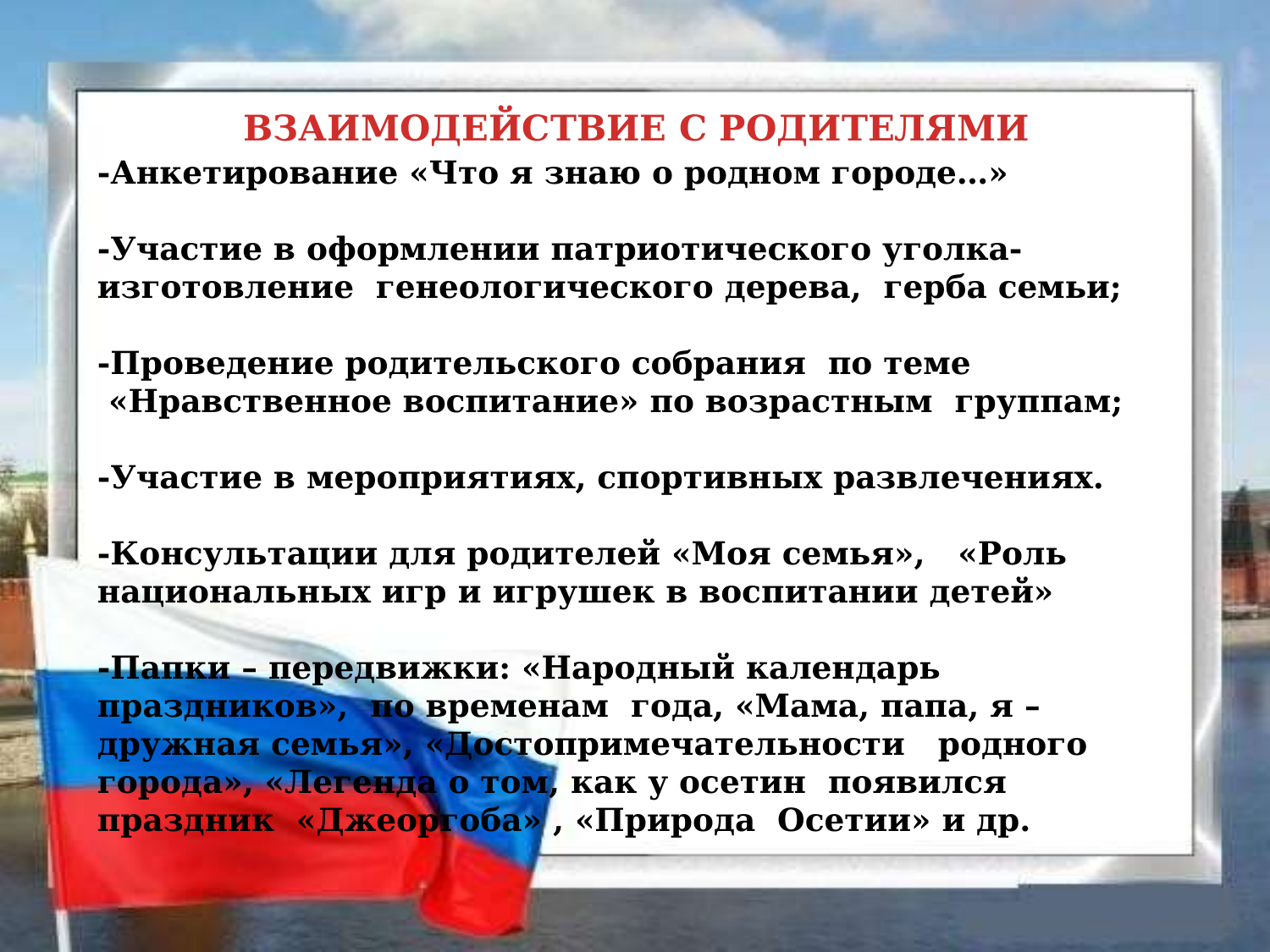

ВЗАИМОДЕЙСТВИЕ С РОДИТЕЛЯМИ
-Анкетирование «Что я знаю о родном городе…»

-Участие в оформлении патриотического уголка- изготовление  генеологического дерева,  герба семьи;

-Проведение родительского собрания  по теме
 «Нравственное воспитание» по возрастным  группам;

-Участие в мероприятиях, спортивных развлечениях.

-Консультации для родителей «Моя семья»,   «Роль национальных игр и игрушек в воспитании детей»

-Папки – передвижки: «Народный календарь праздников»,  по временам  года, «Мама, папа, я – дружная семья», «Достопримечательности   родного города», «Легенда о том, как у осетин  появился праздник  «Джеоргоба» , «Природа  Осетии» и др.